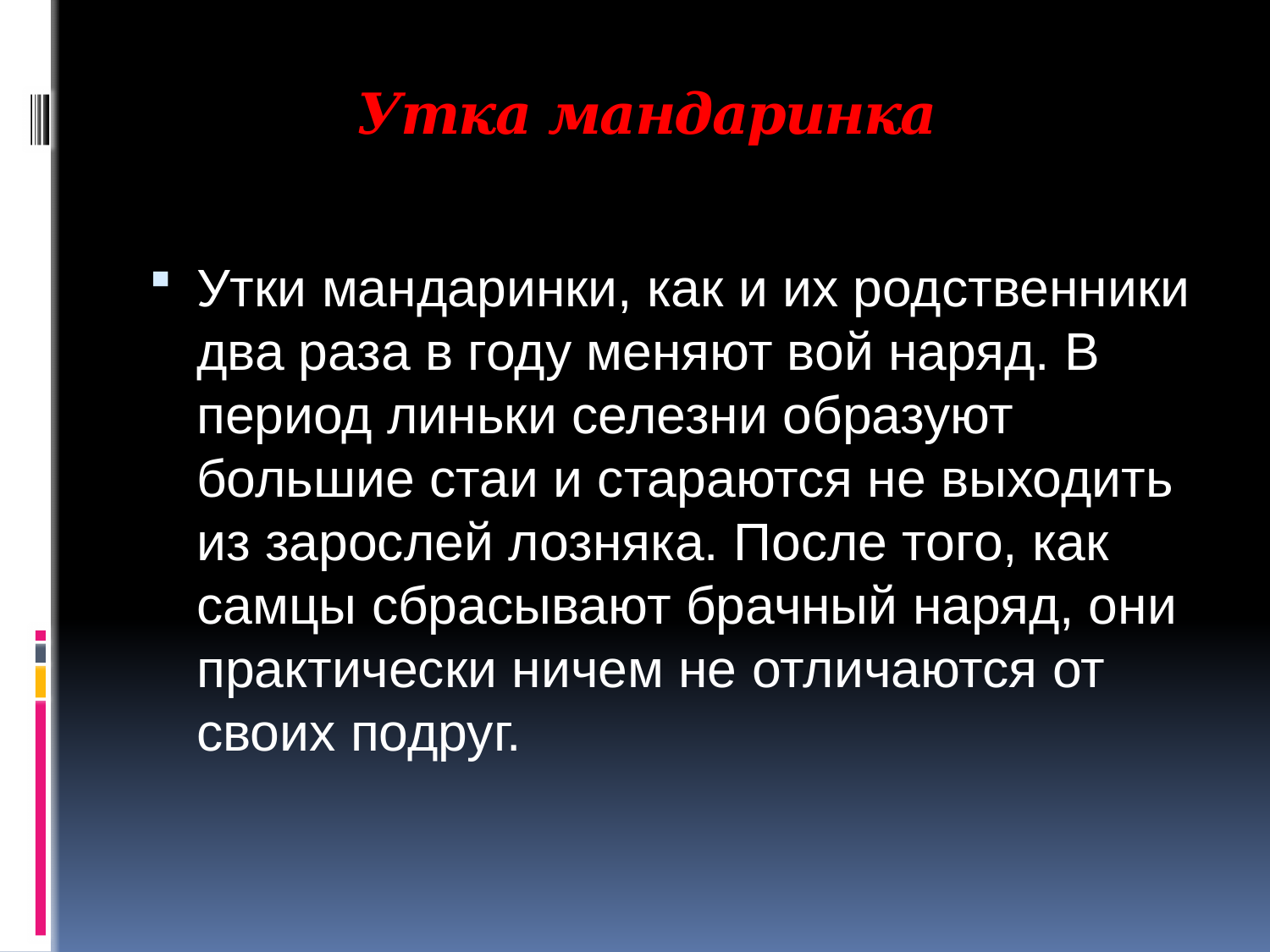

# Утка мандаринка
Утки мандаринки, как и их родственники два раза в году меняют вой наряд. В период линьки селезни образуют большие стаи и стараются не выходить из зарослей лозняка. После того, как самцы сбрасывают брачный наряд, они практически ничем не отличаются от своих подруг.